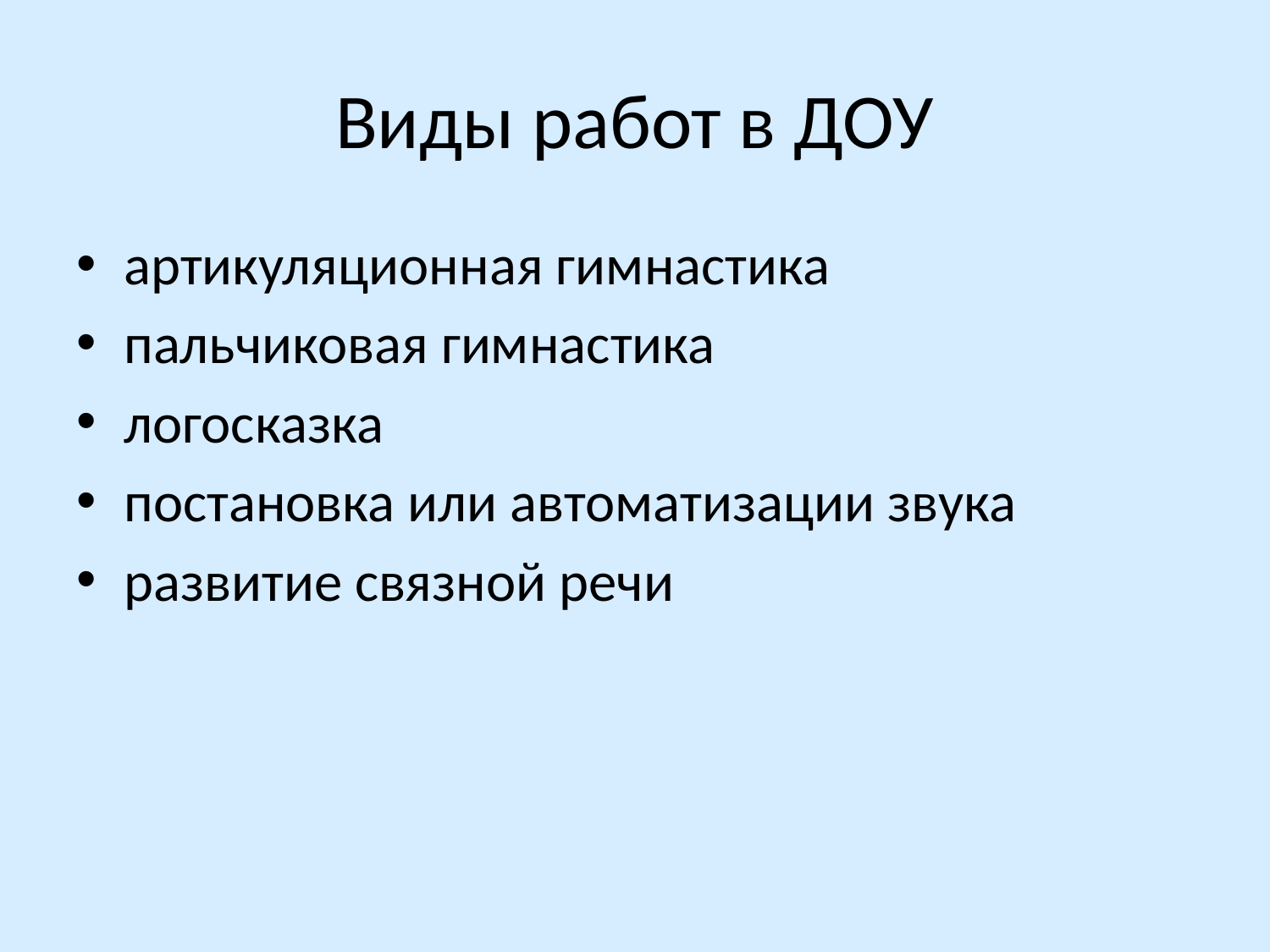

# Виды работ в ДОУ
артикуляционная гимнастика
пальчиковая гимнастика
логосказка
постановка или автоматизации звука
развитие связной речи